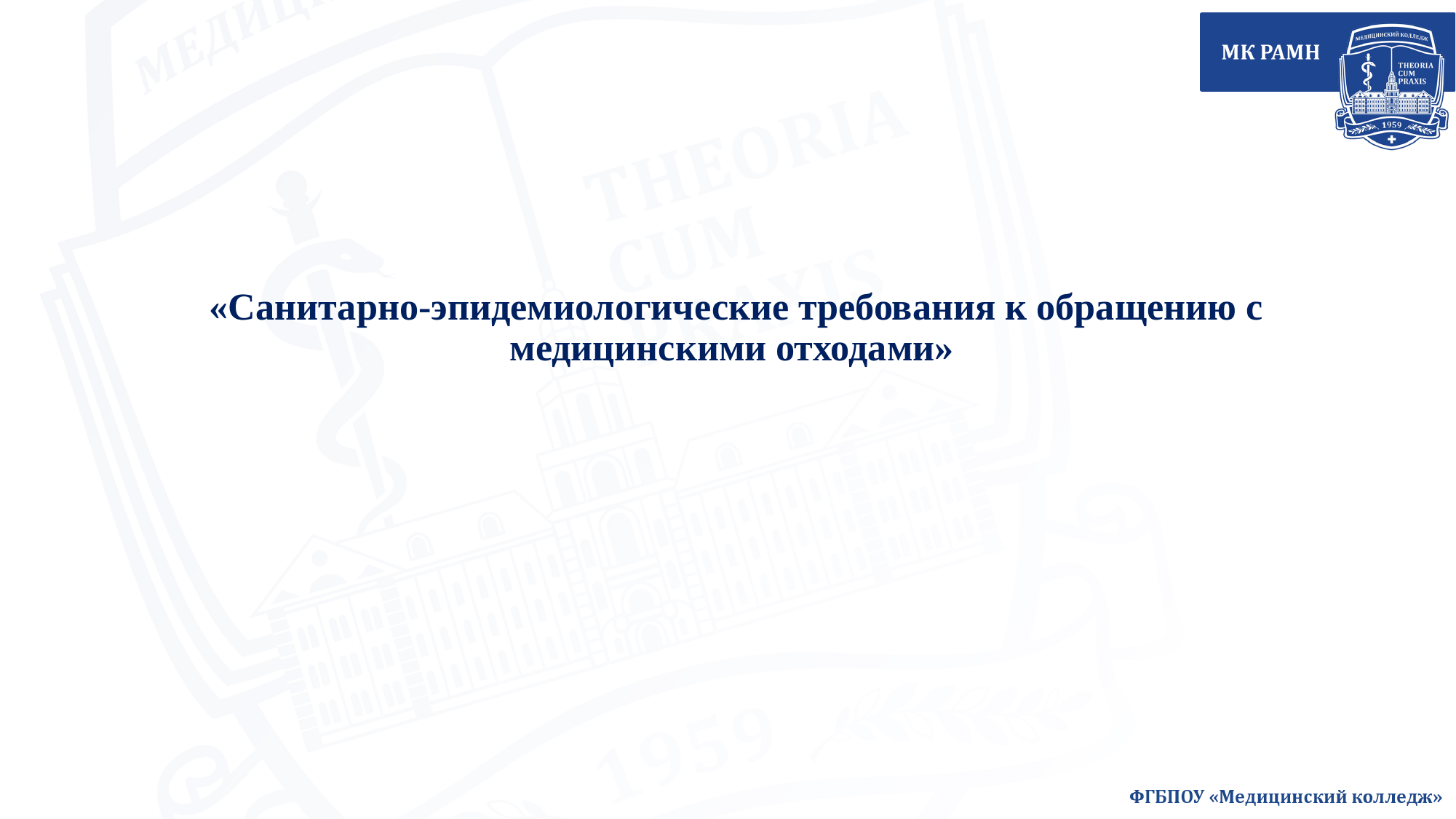

# «Санитарно-эпидемиологические требования к обращению с медицинскими отходами»